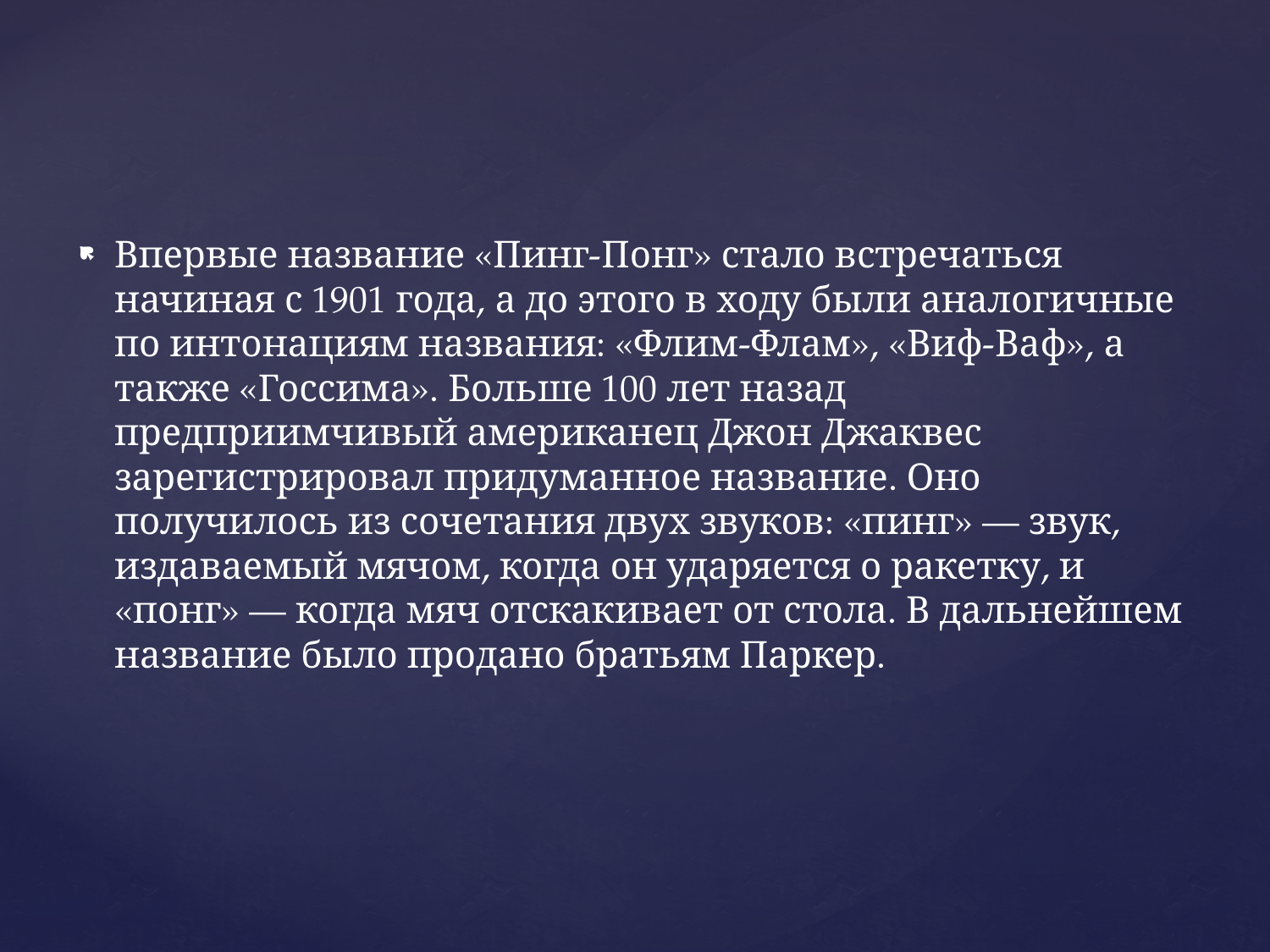

Впервые название «Пинг-Понг» стало встречаться начиная с 1901 года, а до этого в ходу были аналогичные по интонациям названия: «Флим-Флам», «Виф-Ваф», а также «Госсима». Больше 100 лет назад предприимчивый американец Джон Джаквес зарегистрировал придуманное название. Оно получилось из сочетания двух звуков: «пинг» — звук, издаваемый мячом, когда он ударяется о ракетку, и «понг» — когда мяч отскакивает от стола. В дальнейшем название было продано братьям Паркер.